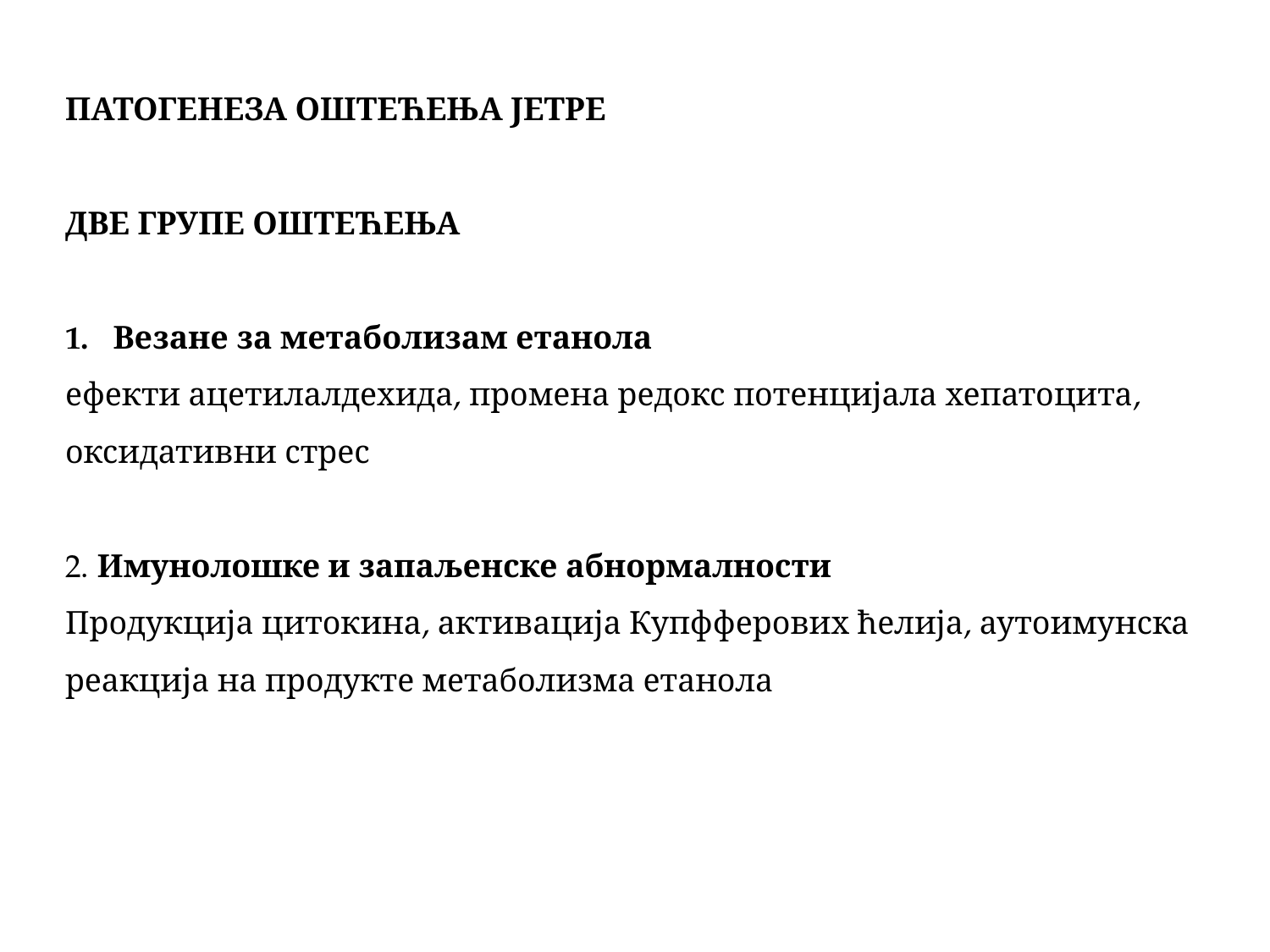

ПАТОГЕНЕЗА ОШТЕЋЕЊА ЈЕТРЕ

ДВЕ ГРУПЕ ОШТЕЋЕЊА

Везане за метаболизам етанола
ефекти ацетилалдехида, промена редокс потенцијала хепатоцита, оксидативни стрес

2. Имунолошке и запаљенске абнормалности
Продукција цитокина, активација Купфферових ћелија, аутоимунска реакција на продукте метаболизма етанола